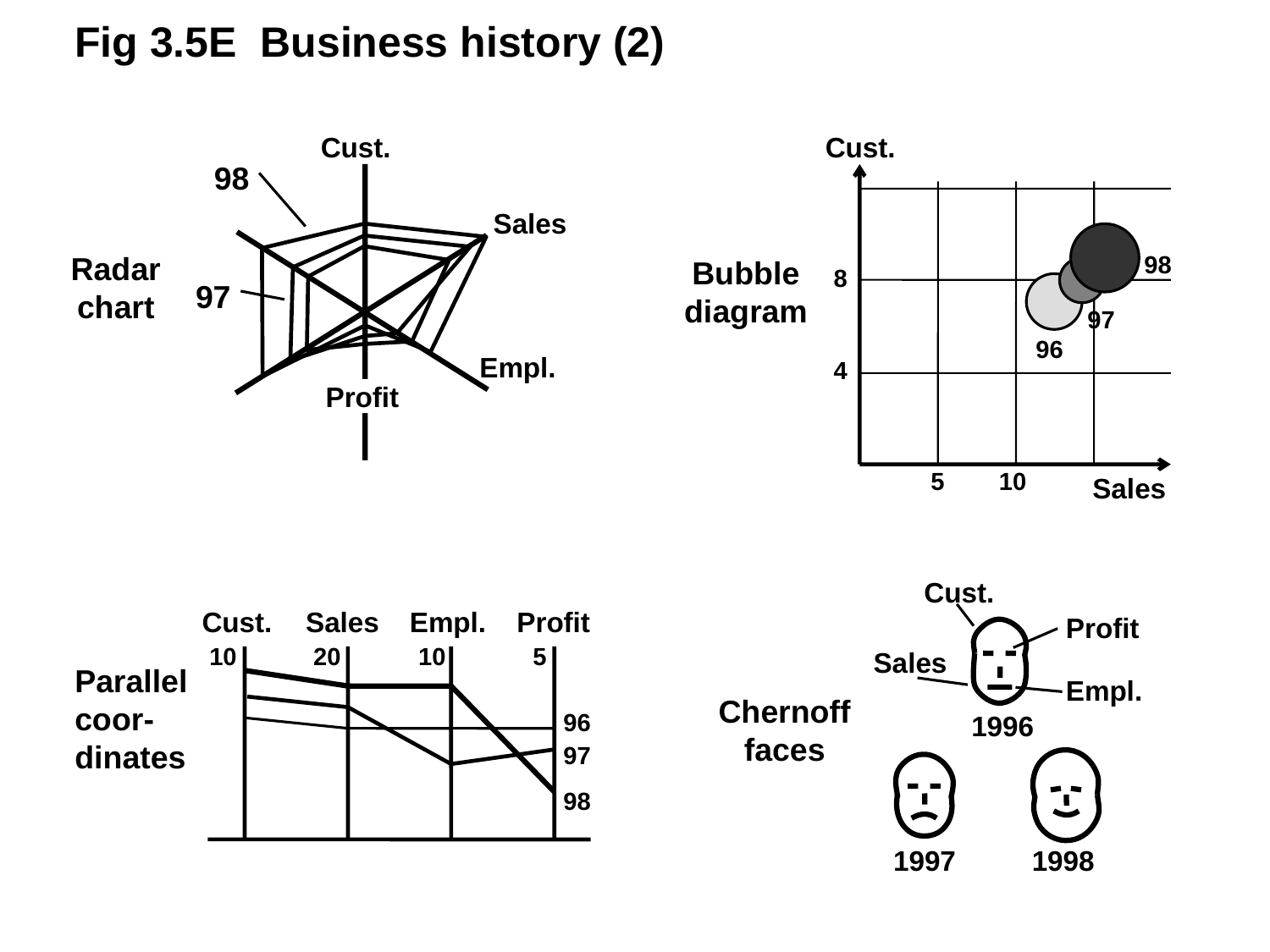

Fig 3.5E  Business history (2)
Cust.
Cust.

Bubble
diagram
98

8

97
96
4

Sales
5
10
98

Sales

Radar
chart

97
Empl.
Profit
Cust.

Profit

Sales

Empl.

1996

1997
1998
Chernoff
faces
Cust.
Sales
Empl.
Profit
10
20
10
5

96

97

98

Parallel
coor-
dinates